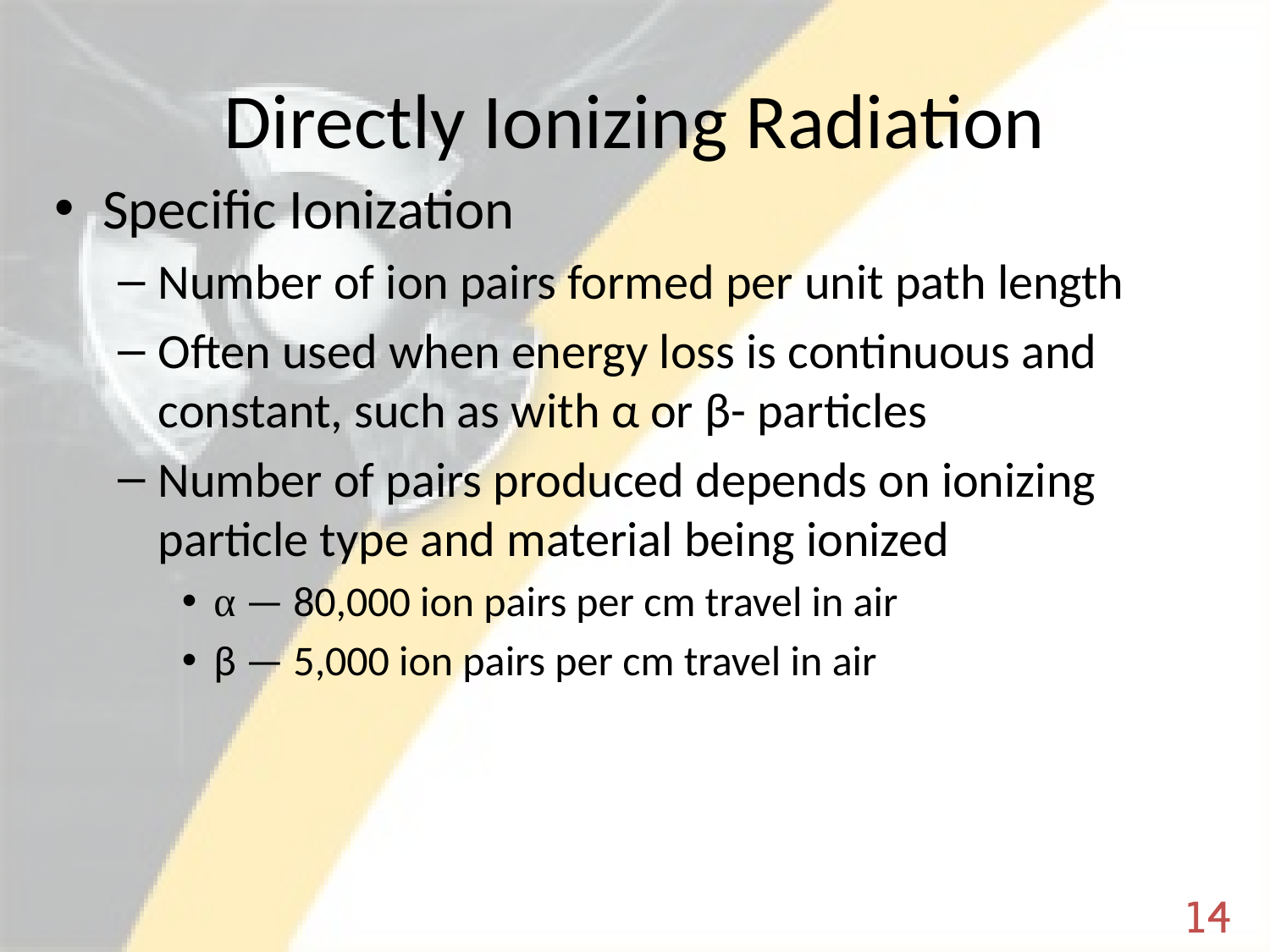

# Directly Ionizing Radiation
Specific Ionization
Number of ion pairs formed per unit path length
Often used when energy loss is continuous and constant, such as with α or β- particles
Number of pairs produced depends on ionizing particle type and material being ionized
α — 80,000 ion pairs per cm travel in air
β — 5,000 ion pairs per cm travel in air